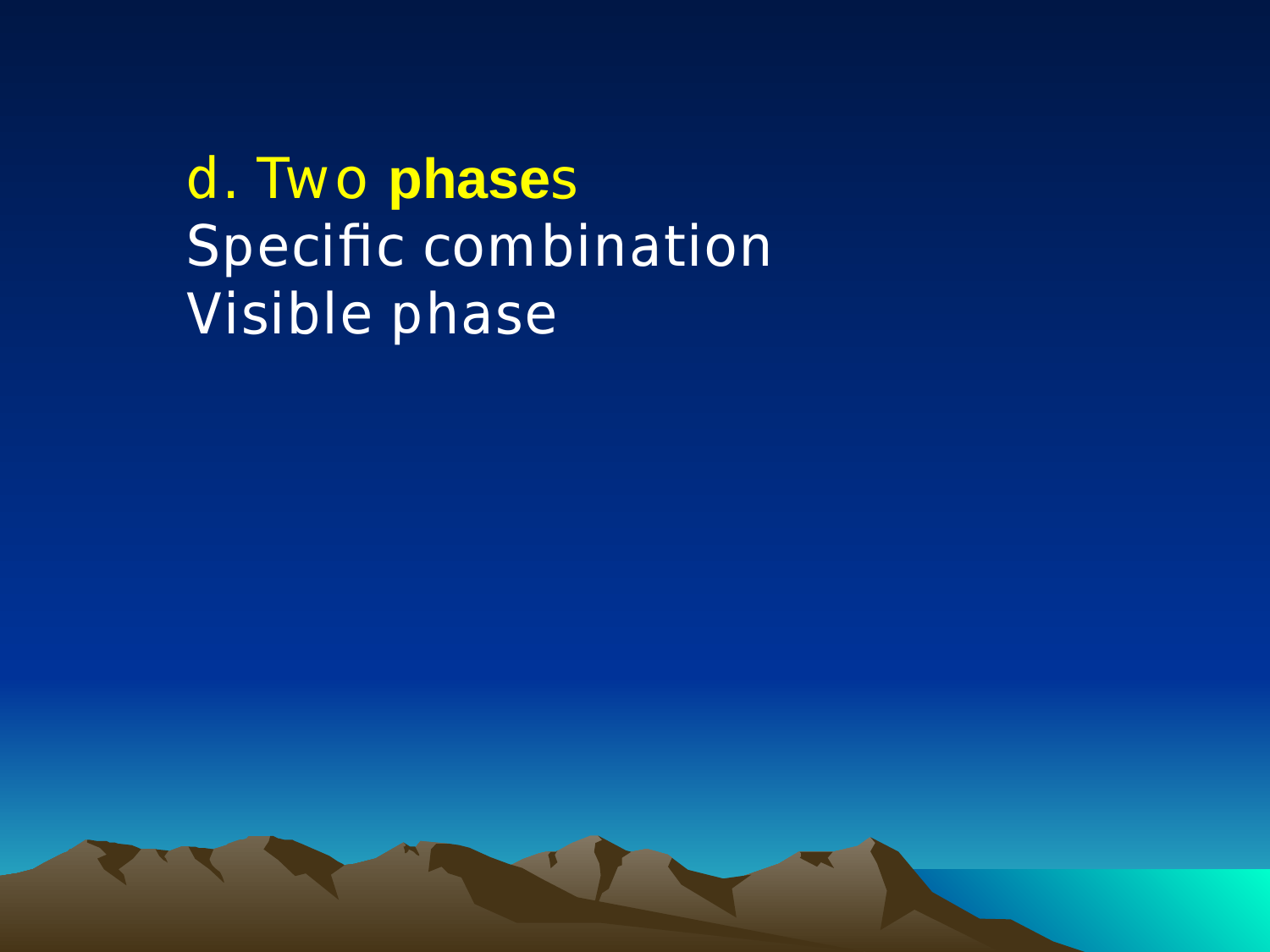

d. Two phases
Specific combination
Visible phase